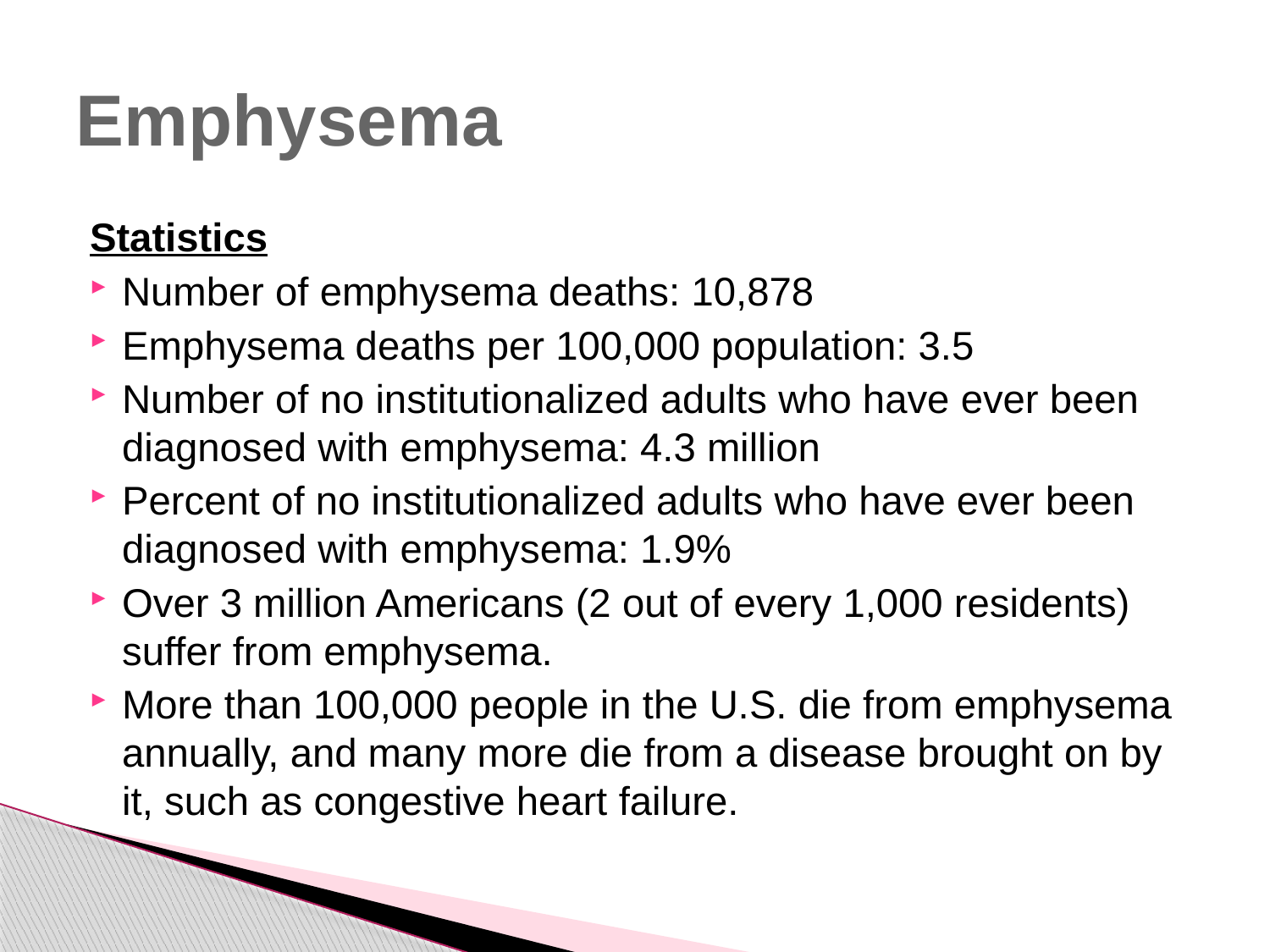

# Emphysema
Statistics
Number of emphysema deaths: 10,878
Emphysema deaths per 100,000 population: 3.5
Number of no institutionalized adults who have ever been diagnosed with emphysema: 4.3 million
Percent of no institutionalized adults who have ever been diagnosed with emphysema: 1.9%
Over 3 million Americans (2 out of every 1,000 residents) suffer from emphysema.
More than 100,000 people in the U.S. die from emphysema annually, and many more die from a disease brought on by it, such as congestive heart failure.